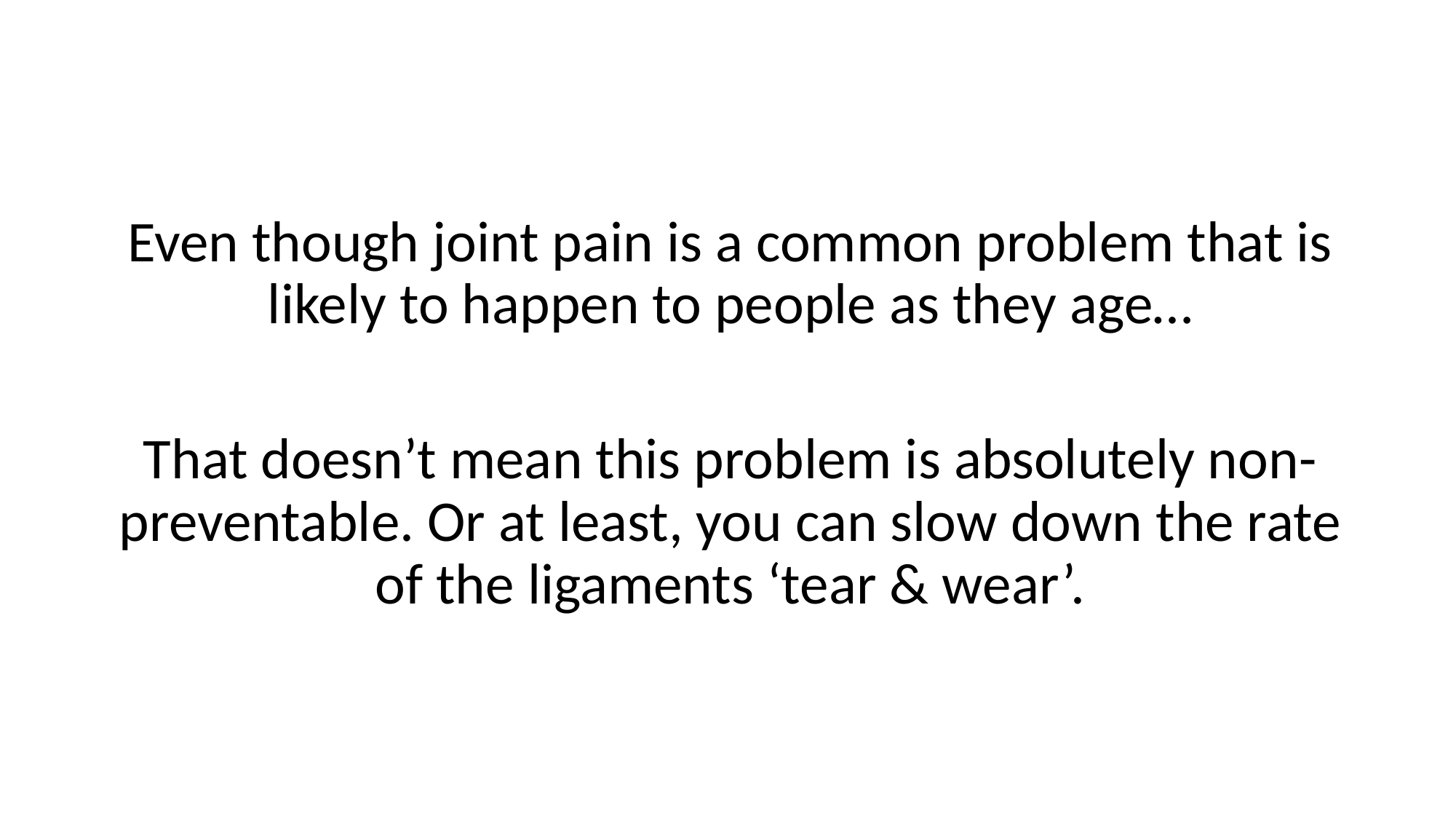

Even though joint pain is a common problem that is likely to happen to people as they age…

That doesn’t mean this problem is absolutely non-preventable. Or at least, you can slow down the rate of the ligaments ‘tear & wear’.